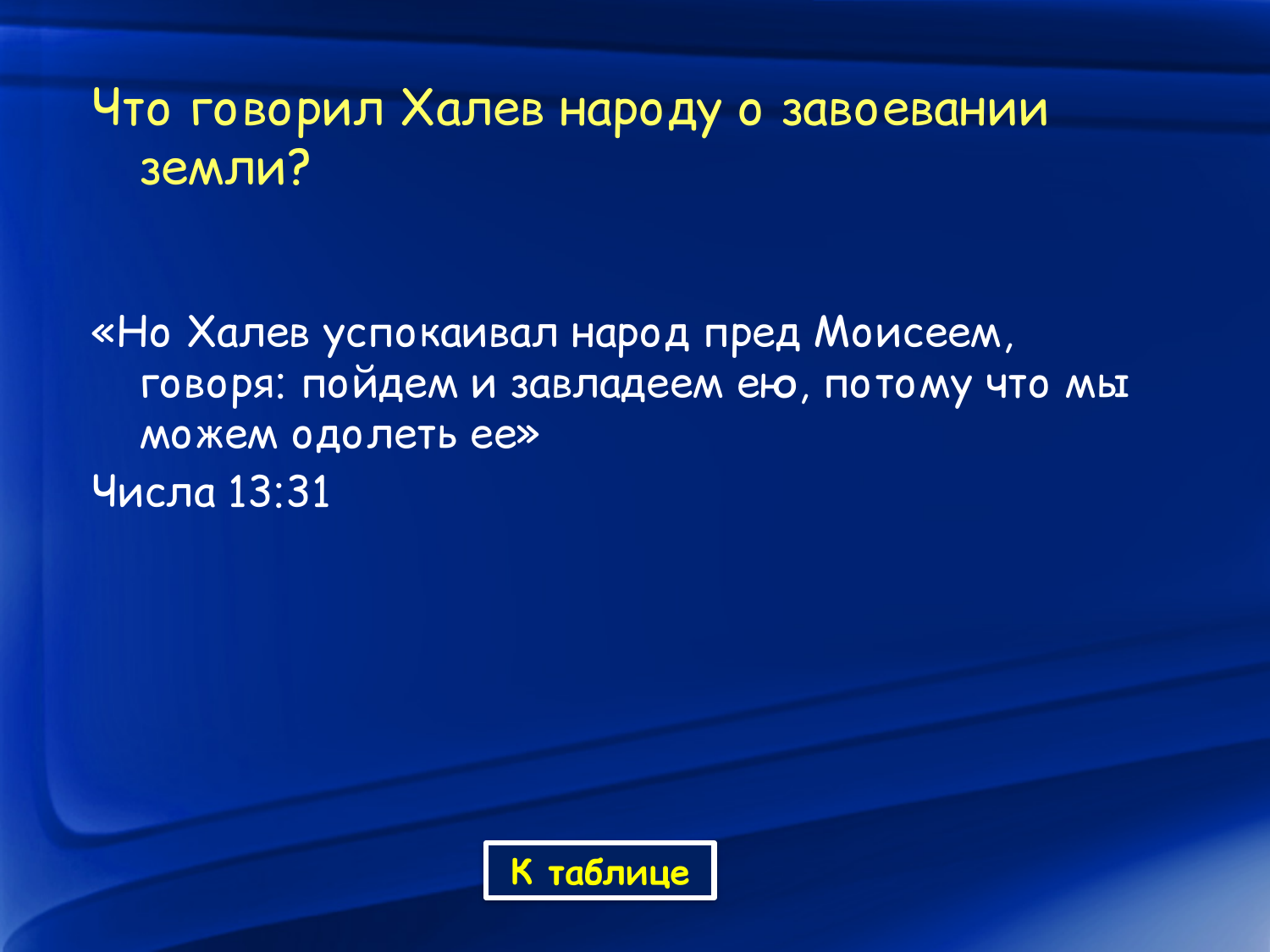

Что говорил Халев народу о завоевании земли?
«Но Халев успокаивал народ пред Моисеем, говоря: пойдем и завладеем ею, потому что мы можем одолеть ее»
Числа 13:31
К таблице